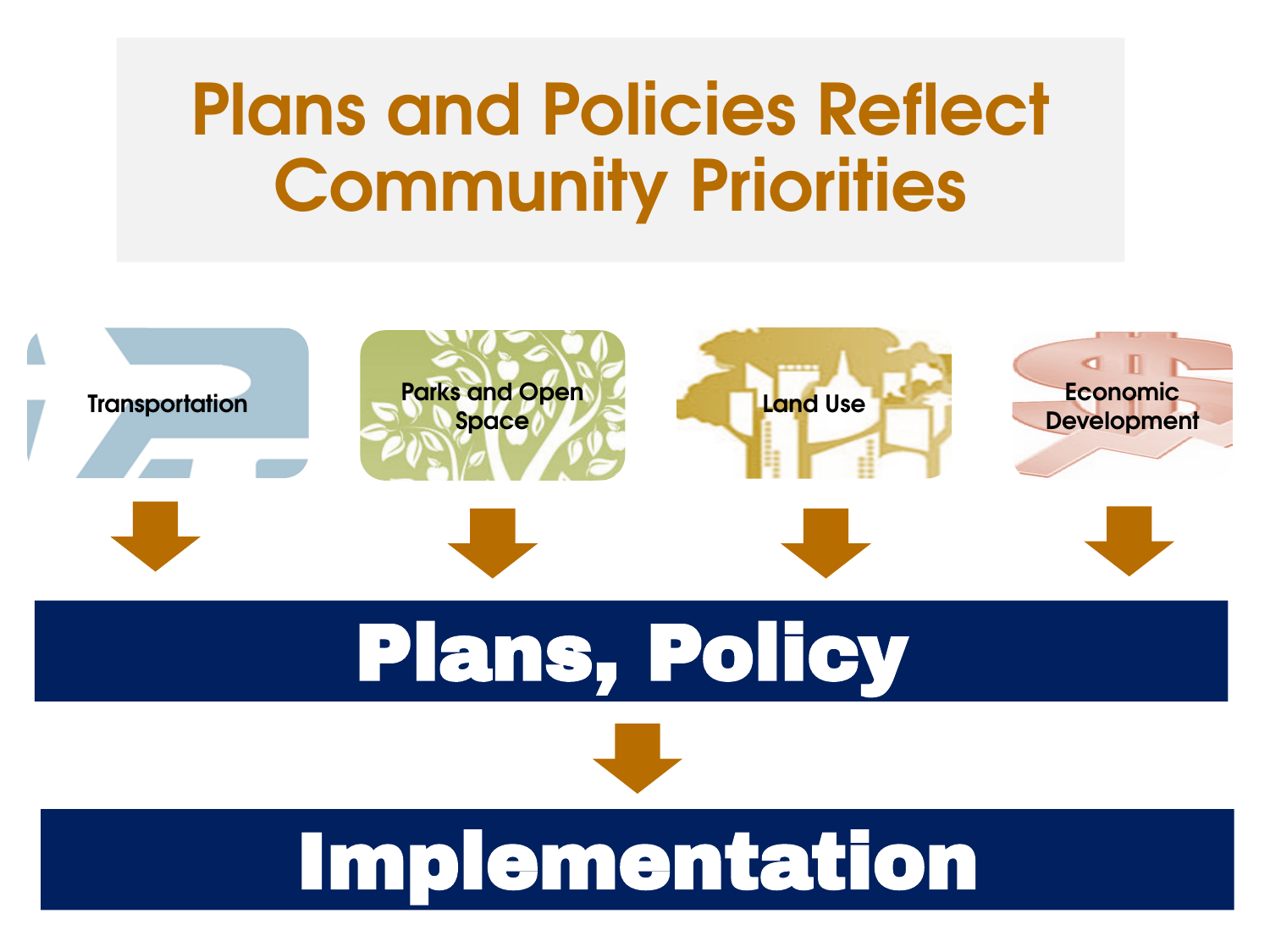

Plans and Policies Reflect Community Priorities
Land Use
Transportation
Parks and Open Space
Economic Development

Plans, Policy

Implementation